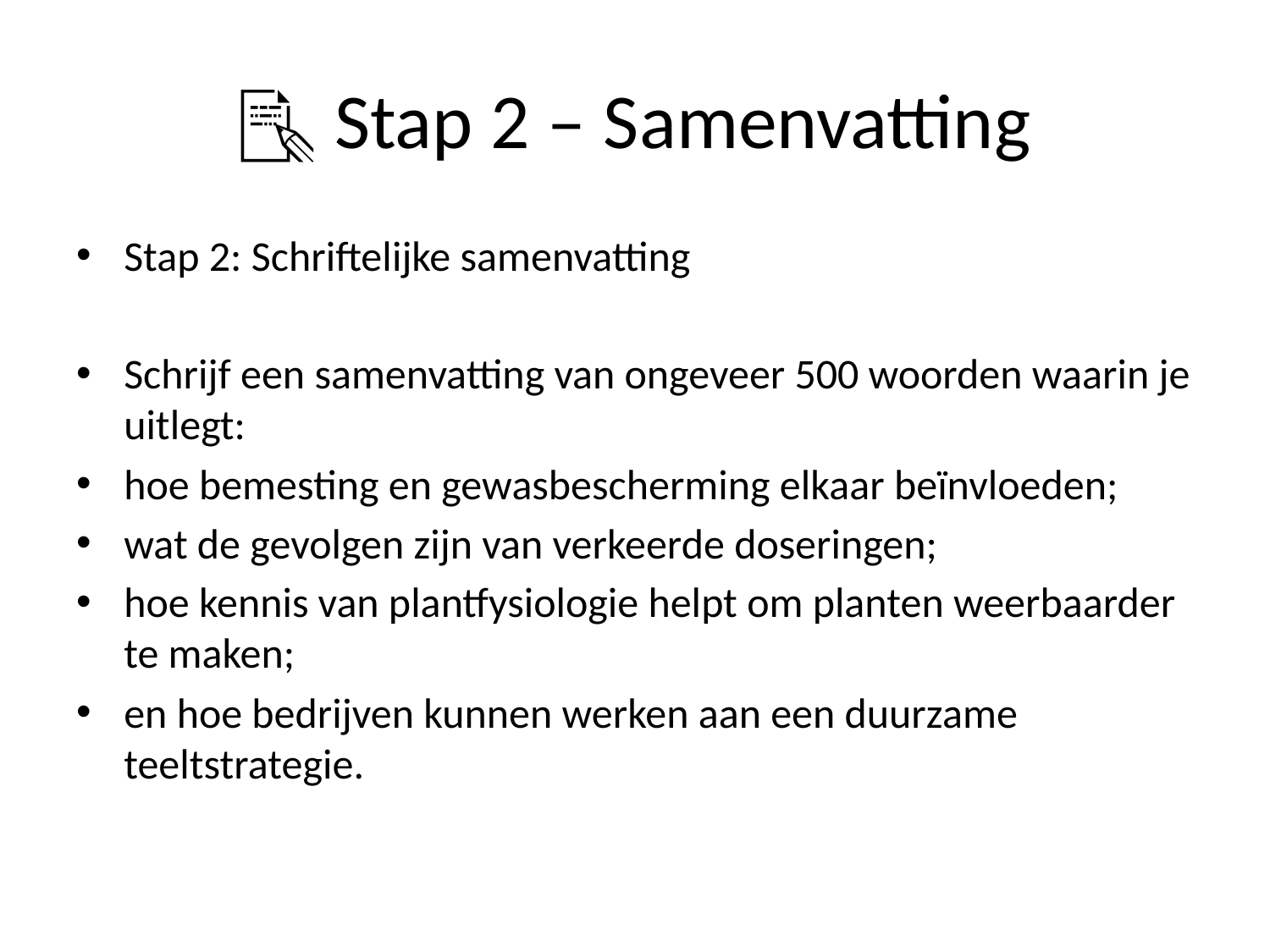

# 📝 Stap 2 – Samenvatting
Stap 2: Schriftelijke samenvatting

Schrijf een samenvatting van ongeveer 500 woorden waarin je uitlegt:
hoe bemesting en gewasbescherming elkaar beïnvloeden;
wat de gevolgen zijn van verkeerde doseringen;
hoe kennis van plantfysiologie helpt om planten weerbaarder te maken;
en hoe bedrijven kunnen werken aan een duurzame teeltstrategie.